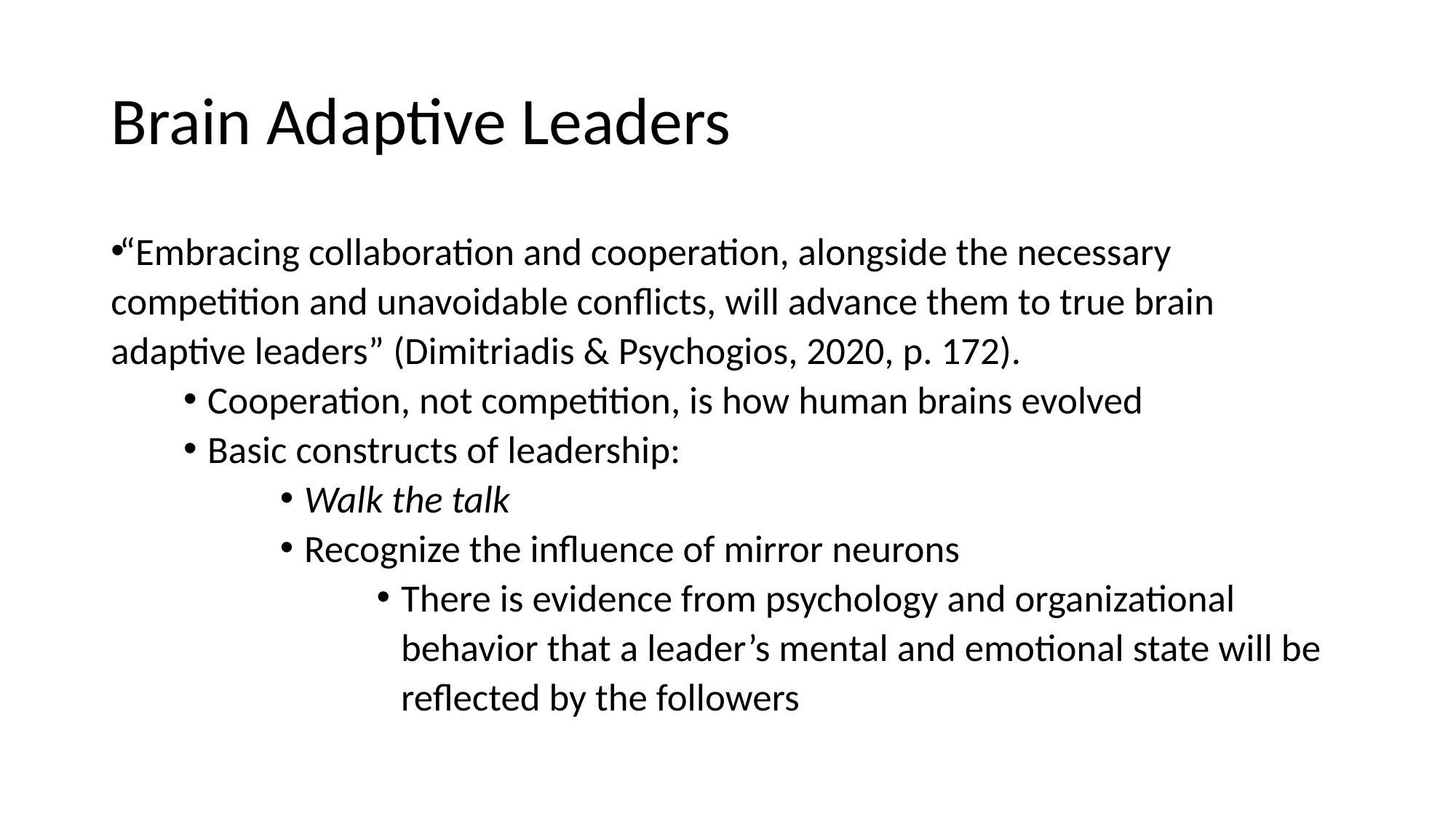

# Brain Adaptive Leaders
“Embracing collaboration and cooperation, alongside the necessary competition and unavoidable conflicts, will advance them to true brain adaptive leaders” (Dimitriadis & Psychogios, 2020, p. 172).
Cooperation, not competition, is how human brains evolved
Basic constructs of leadership:
Walk the talk
Recognize the influence of mirror neurons
There is evidence from psychology and organizational behavior that a leader’s mental and emotional state will be reflected by the followers